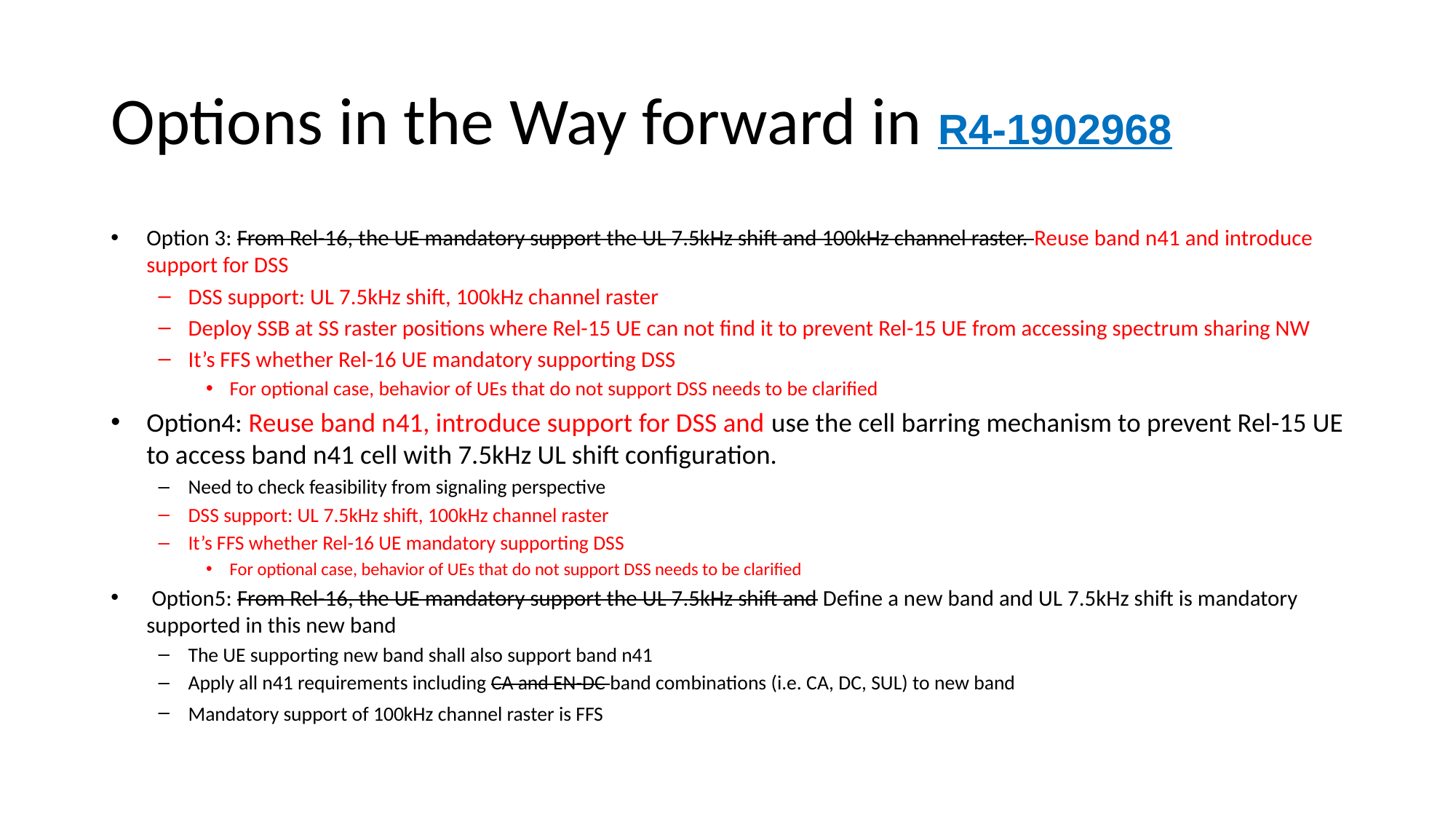

# Options in the Way forward in R4-1902968
Option 3: From Rel-16, the UE mandatory support the UL 7.5kHz shift and 100kHz channel raster. Reuse band n41 and introduce support for DSS
DSS support: UL 7.5kHz shift, 100kHz channel raster
Deploy SSB at SS raster positions where Rel-15 UE can not find it to prevent Rel-15 UE from accessing spectrum sharing NW
It’s FFS whether Rel-16 UE mandatory supporting DSS
For optional case, behavior of UEs that do not support DSS needs to be clarified
Option4: Reuse band n41, introduce support for DSS and use the cell barring mechanism to prevent Rel-15 UE to access band n41 cell with 7.5kHz UL shift configuration.
Need to check feasibility from signaling perspective
DSS support: UL 7.5kHz shift, 100kHz channel raster
It’s FFS whether Rel-16 UE mandatory supporting DSS
For optional case, behavior of UEs that do not support DSS needs to be clarified
 Option5: From Rel-16, the UE mandatory support the UL 7.5kHz shift and Define a new band and UL 7.5kHz shift is mandatory supported in this new band
The UE supporting new band shall also support band n41
Apply all n41 requirements including CA and EN-DC band combinations (i.e. CA, DC, SUL) to new band
Mandatory support of 100kHz channel raster is FFS